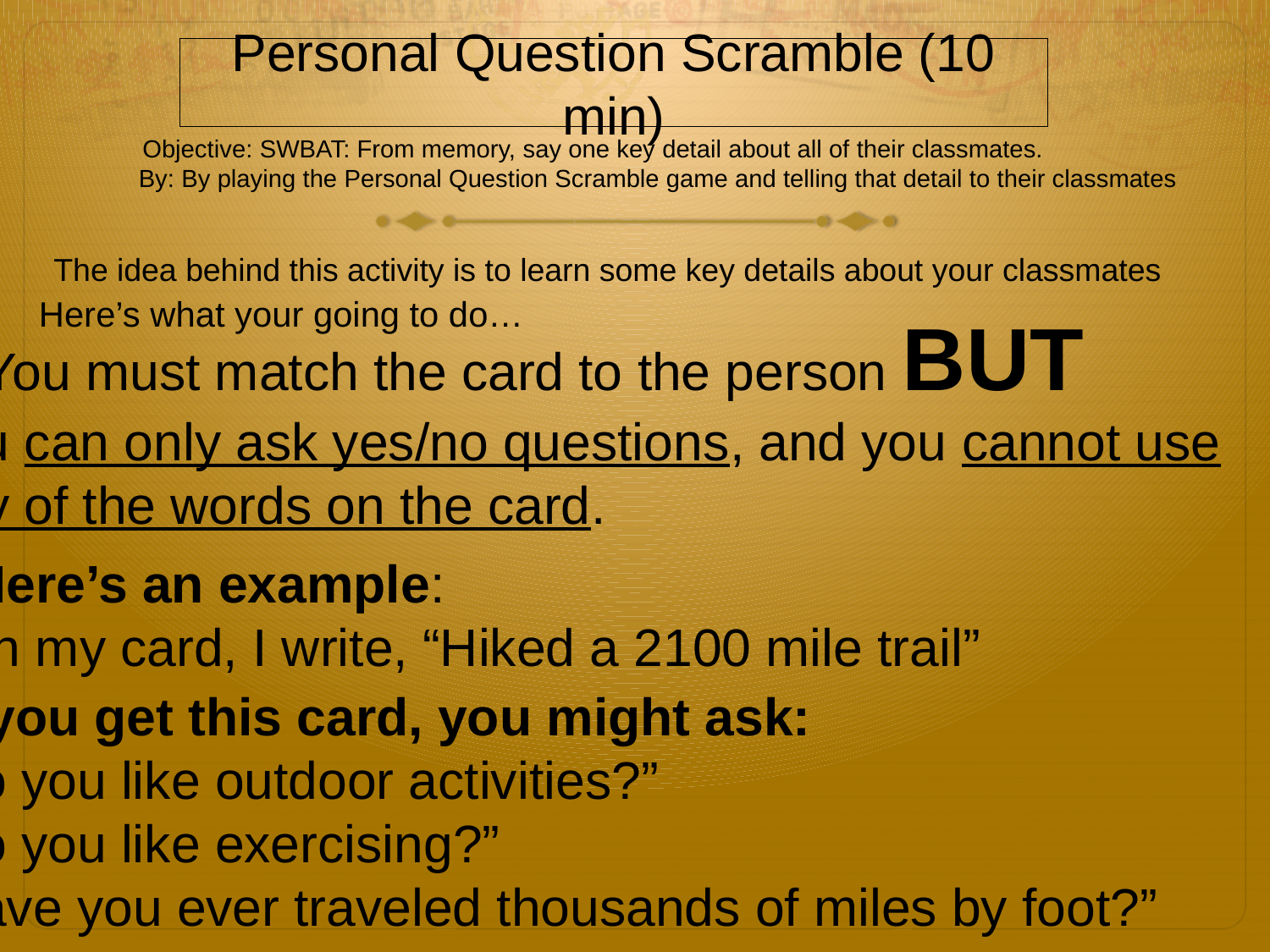

Personal Question Scramble (10 min)
Objective: SWBAT: From memory, say one key detail about all of their classmates.
By: By playing the Personal Question Scramble game and telling that detail to their classmates

The idea behind this activity is to learn some key details about your classmates
Here’s what your going to do…
4. You must match the card to the person BUT
you can only ask yes/no questions, and you cannot use
any of the words on the card.
-Here’s an example:
On my card, I write, “Hiked a 2100 mile trail”
-If you get this card, you might ask:
“Do you like outdoor activities?”
“Do you like exercising?”
“Have you ever traveled thousands of miles by foot?”